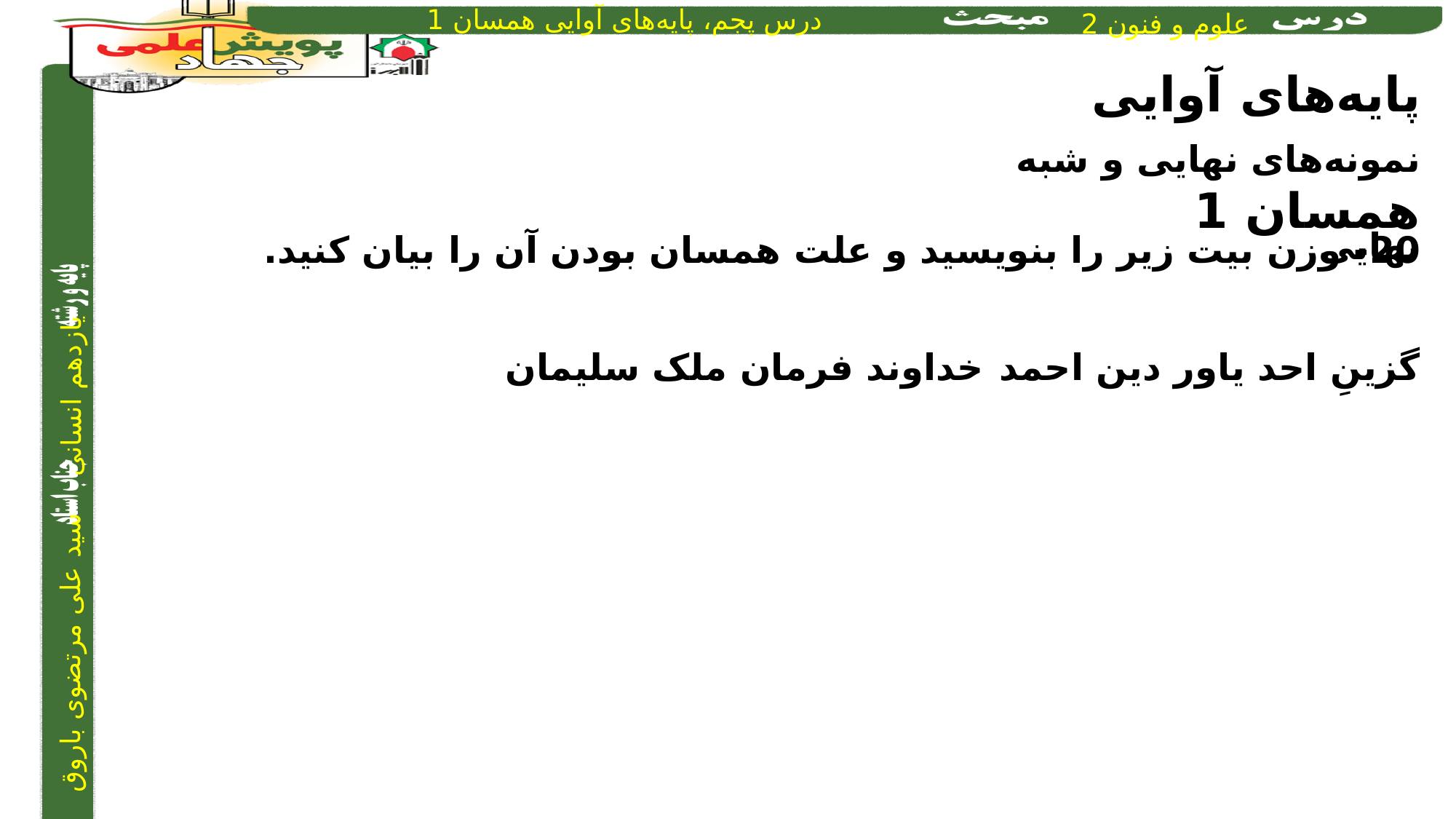

پایه‌های آوایی همسان 1
نمونه‌های نهایی و شبه نهایی
20- وزن بیت زیر را بنویسید و علت همسان بودن آن را بیان کنید.

گزینِ احد یاور دین احمد		خداوند فرمان ملک سلیمان